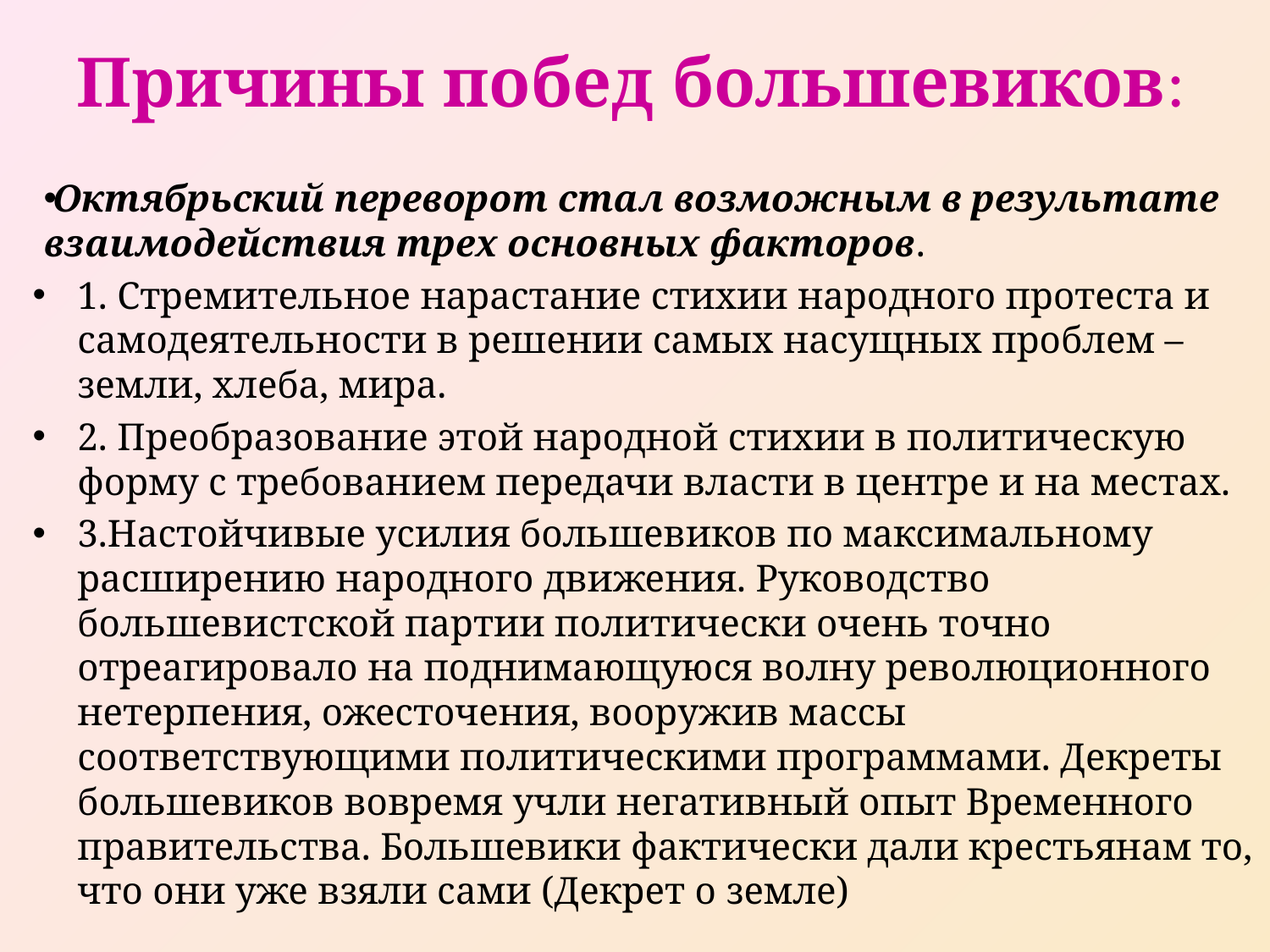

# Причины побед большевиков:
Октябрьский переворот стал возможным в результате взаимодействия трех основных факторов.
1. Стремительное нарастание стихии народного протеста и самодеятельности в решении самых насущных проблем – земли, хлеба, мира.
2. Преобразование этой народной стихии в политическую форму с требованием передачи власти в центре и на местах.
3.Настойчивые усилия большевиков по максимальному расширению народного движения. Руководство большевистской партии политически очень точно отреагировало на поднимающуюся волну революционного нетерпения, ожесточения, вооружив массы соответствующими политическими программами. Декреты большевиков вовремя учли негативный опыт Временного правительства. Большевики фактически дали крестьянам то, что они уже взяли сами (Декрет о земле)